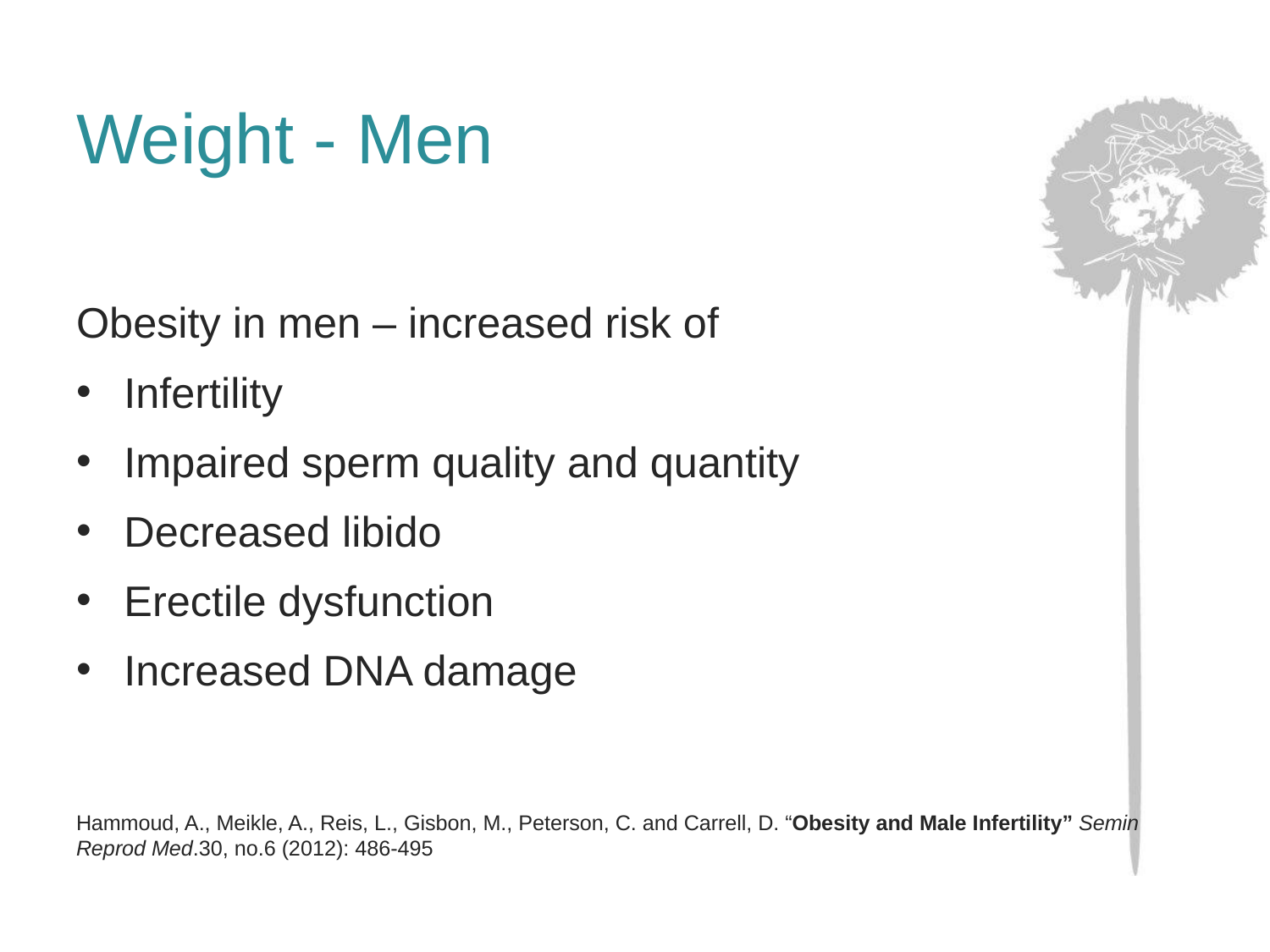

# Weight - Men

Obesity in men – increased risk of
Infertility
Impaired sperm quality and quantity
Decreased libido
Erectile dysfunction
Increased DNA damage

Hammoud, A., Meikle, A., Reis, L., Gisbon, M., Peterson, C. and Carrell, D. “Obesity and Male Infertility” Semin Reprod Med.30, no.6 (2012): 486-495